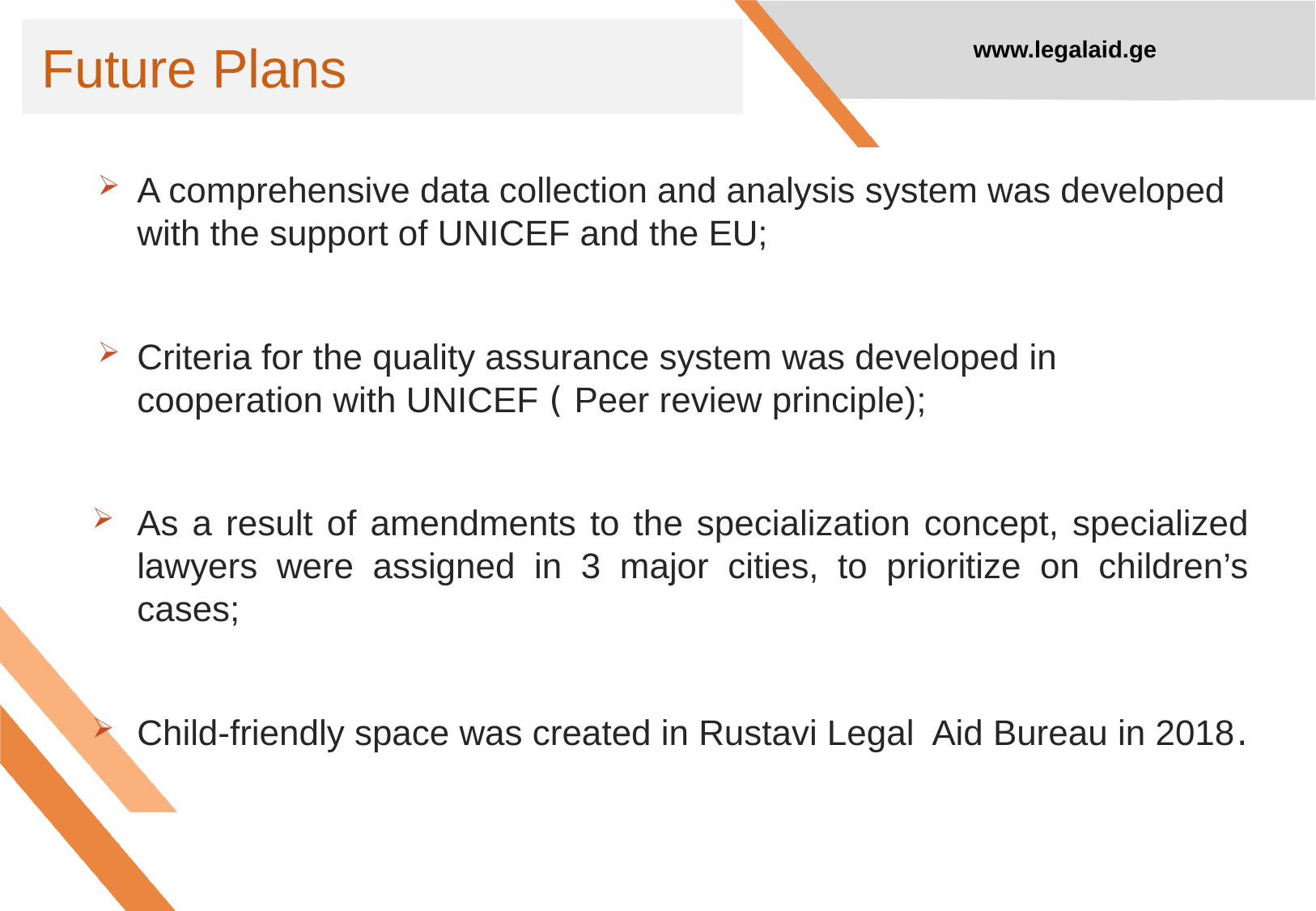

# Future Plans
www.legalaid.ge
A comprehensive data collection and analysis system was developed with the support of UNICEF and the EU;

Criteria for the quality assurance system was developed in cooperation with UNICEF ( Peer review principle);

As a result of amendments to the specialization concept, specialized lawyers were assigned in 3 major cities, to prioritize on children’s cases;

Child-friendly space was created in Rustavi Legal  Aid Bureau in 2018.